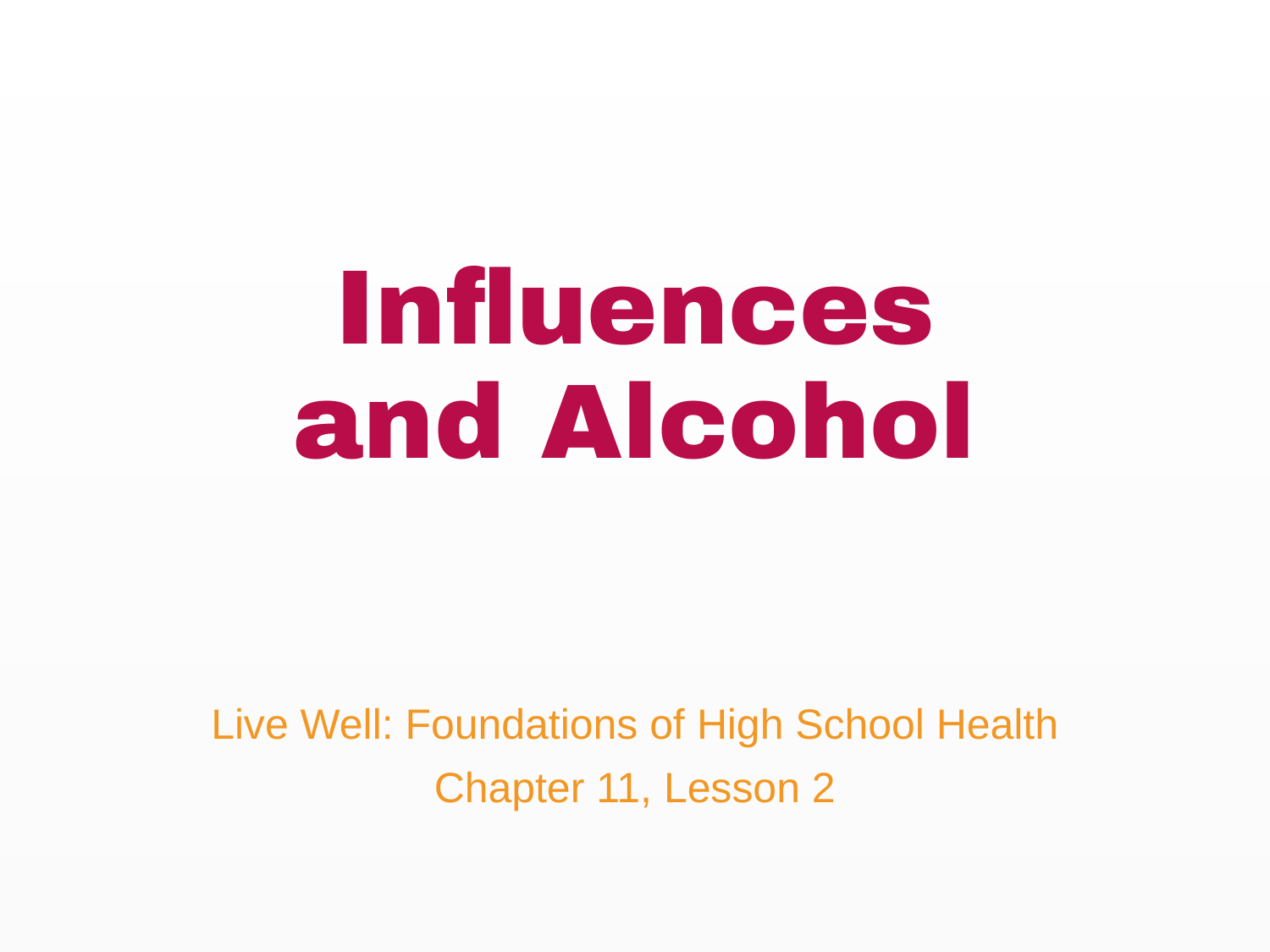

# Influences and Alcohol
Live Well: Foundations of High School Health
Chapter 11, Lesson 2